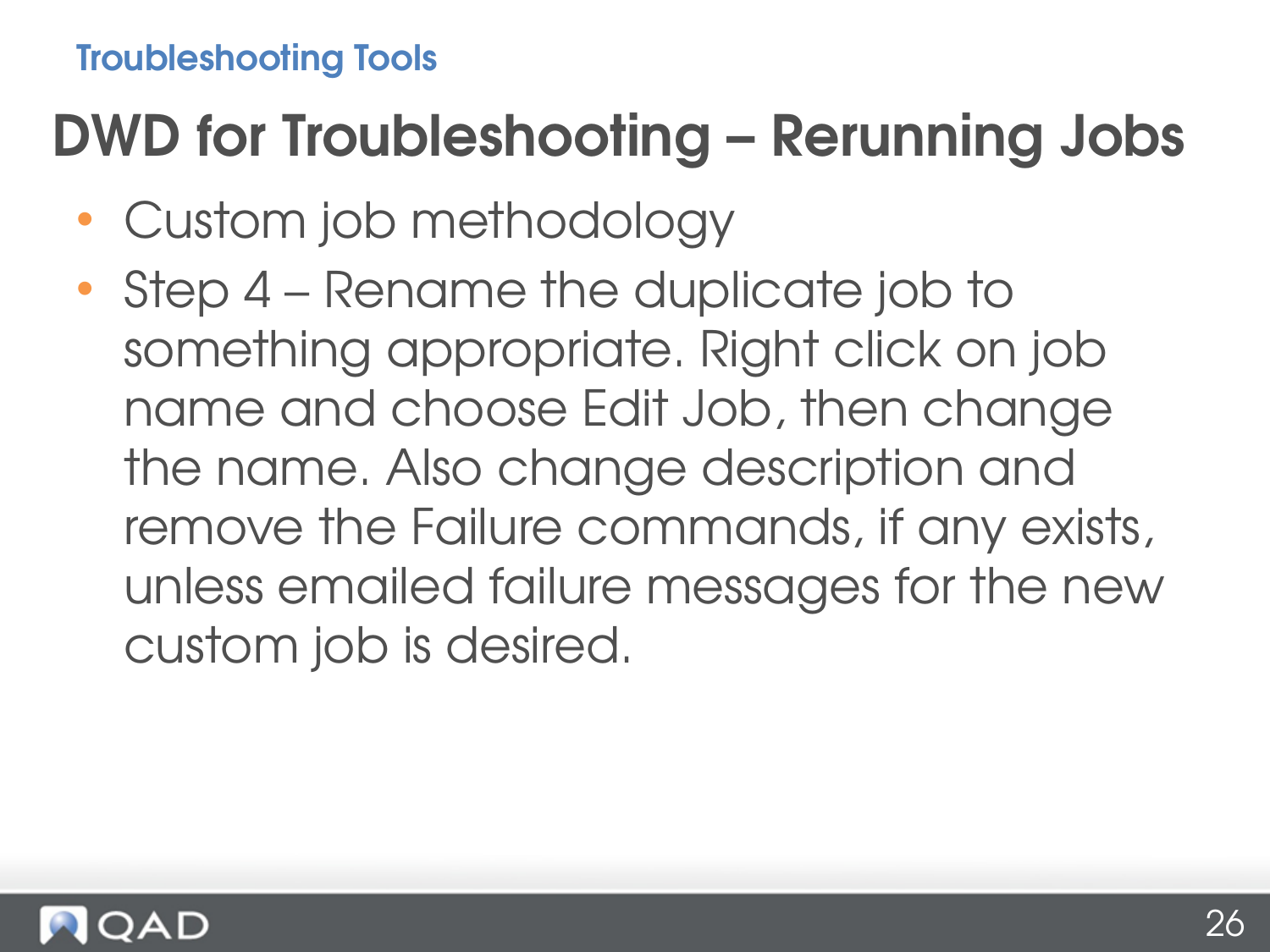

Troubleshooting Tools
# DWD for Troubleshooting – Rerunning Jobs
Custom job methodology
Step 4 – Rename the duplicate job to something appropriate. Right click on job name and choose Edit Job, then change the name. Also change description and remove the Failure commands, if any exists, unless emailed failure messages for the new custom job is desired.

26